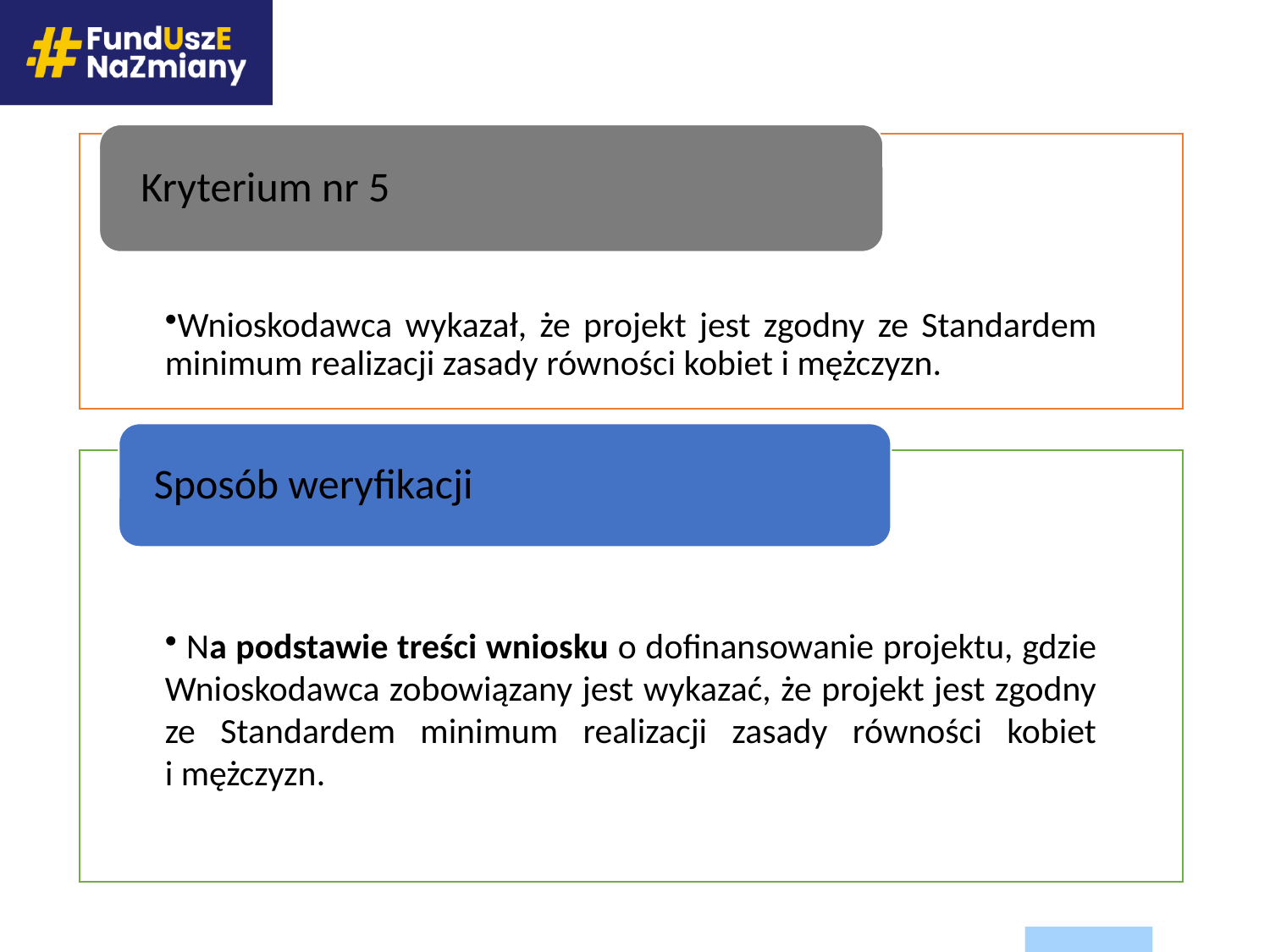

Wnioskodawca wykazał, że projekt jest zgodny ze Standardem minimum realizacji zasady równości kobiet i mężczyzn.
Kryterium nr 5
 Na podstawie treści wniosku o dofinansowanie projektu, gdzie Wnioskodawca zobowiązany jest wykazać, że projekt jest zgodny ze Standardem minimum realizacji zasady równości kobiet i mężczyzn.
Sposób weryfikacji